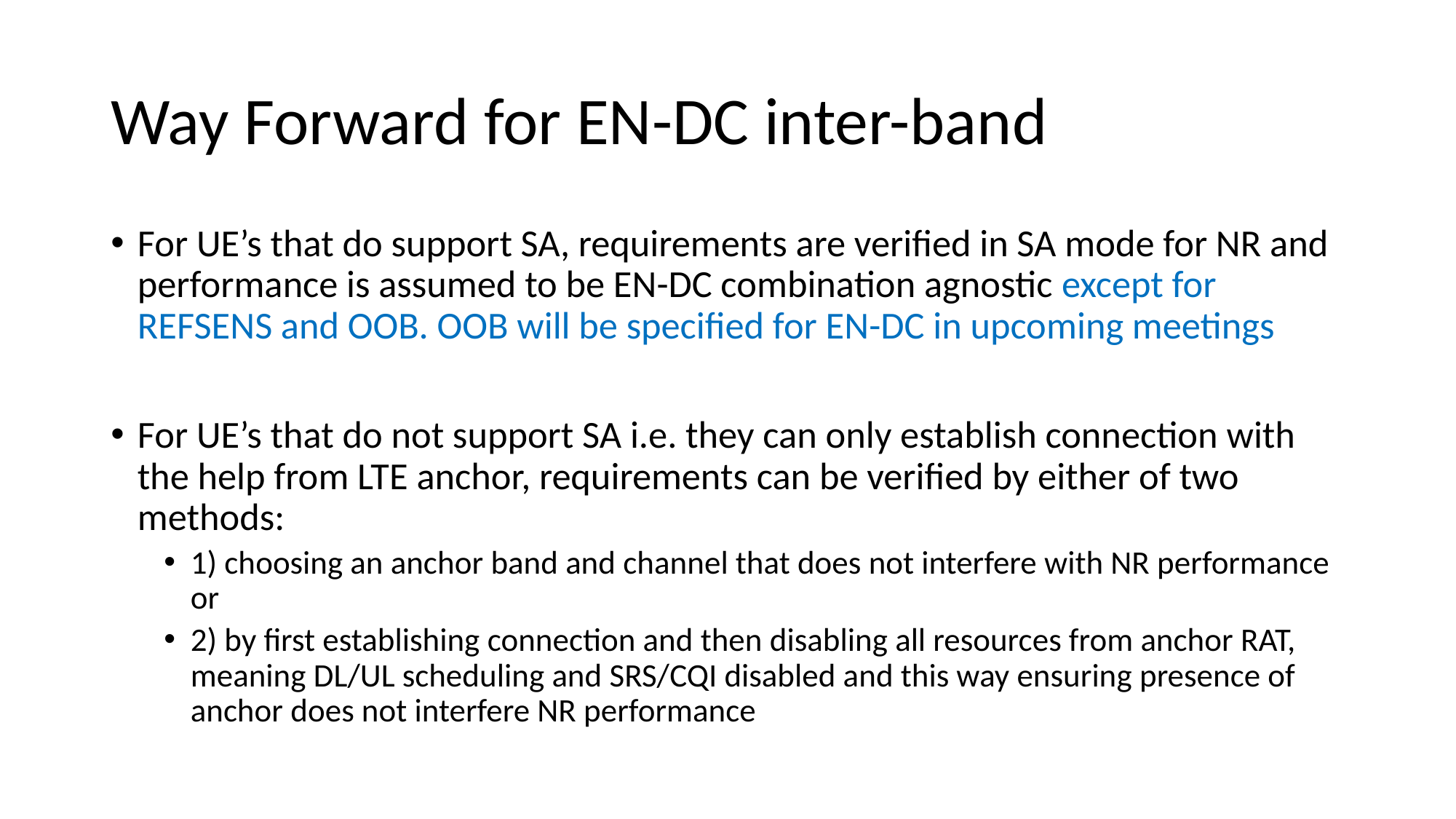

# Way Forward for EN-DC inter-band
For UE’s that do support SA, requirements are verified in SA mode for NR and performance is assumed to be EN-DC combination agnostic except for REFSENS and OOB. OOB will be specified for EN-DC in upcoming meetings

For UE’s that do not support SA i.e. they can only establish connection with the help from LTE anchor, requirements can be verified by either of two methods:
1) choosing an anchor band and channel that does not interfere with NR performance or
2) by first establishing connection and then disabling all resources from anchor RAT, meaning DL/UL scheduling and SRS/CQI disabled and this way ensuring presence of anchor does not interfere NR performance